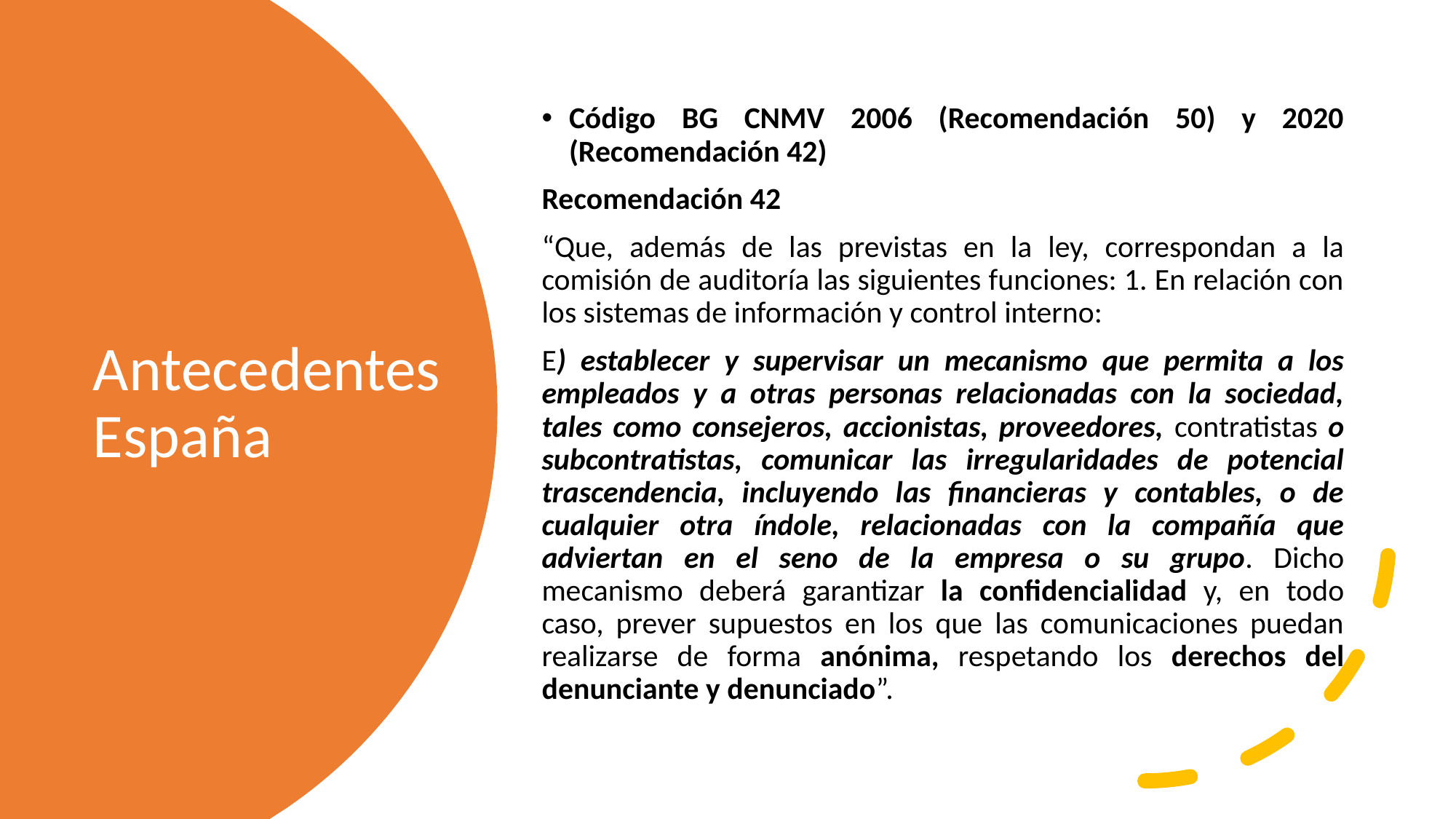

Código BG CNMV 2006 (Recomendación 50) y 2020 (Recomendación 42)
Recomendación 42
“Que, además de las previstas en la ley, correspondan a la comisión de auditoría las siguientes funciones: 1. En relación con los sistemas de información y control interno:
E) establecer y supervisar un mecanismo que permita a los empleados y a otras personas relacionadas con la sociedad, tales como consejeros, accionistas, proveedores, contratistas o subcontratistas, comunicar las irregularidades de potencial trascendencia, incluyendo las financieras y contables, o de cualquier otra índole, relacionadas con la compañía que adviertan en el seno de la empresa o su grupo. Dicho mecanismo deberá garantizar la confidencialidad y, en todo caso, prever supuestos en los que las comunicaciones puedan realizarse de forma anónima, respetando los derechos del denunciante y denunciado”.
# Antecedentes España